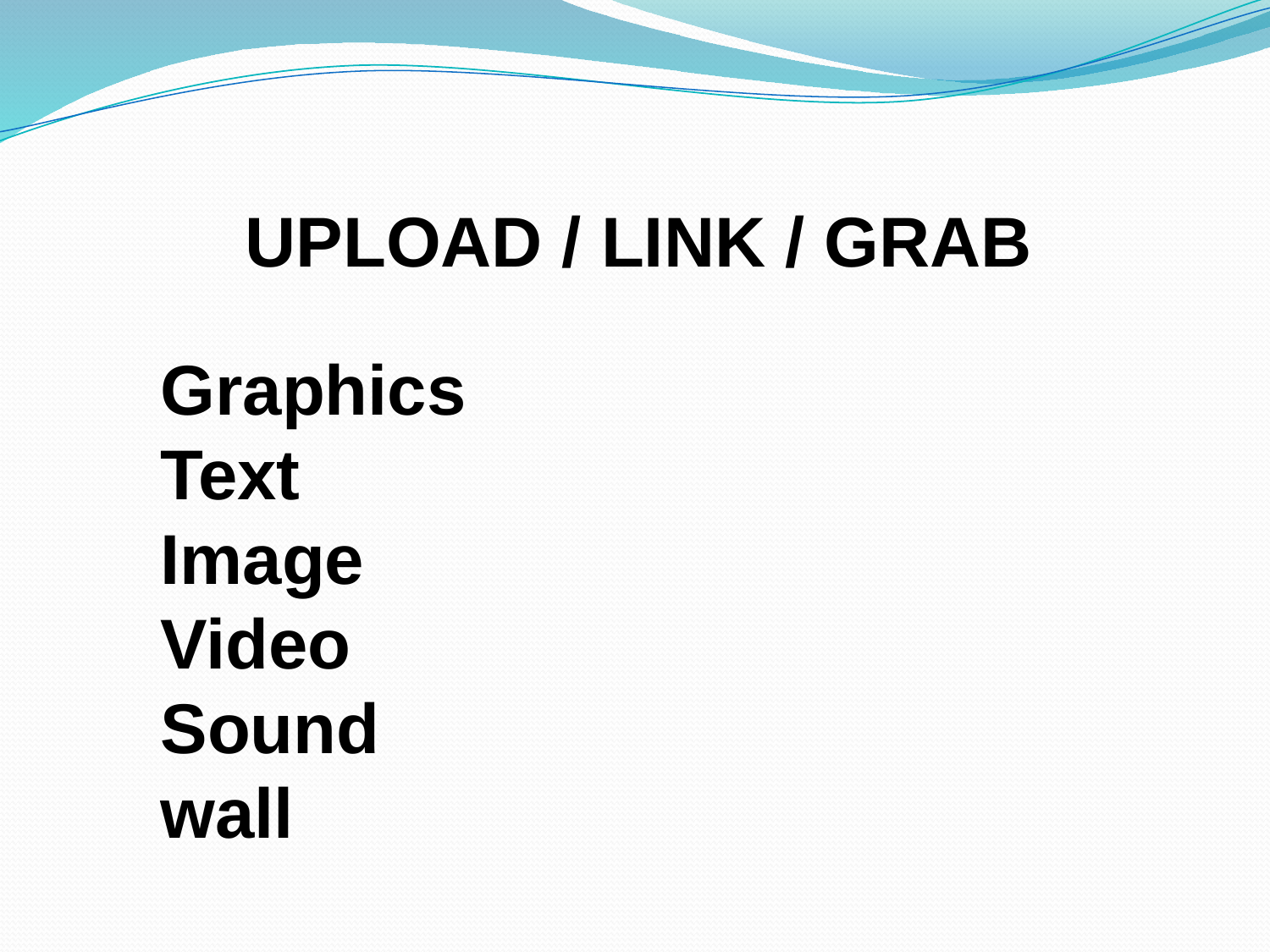

UPLOAD / LINK / GRAB
Graphics
Text
Image
Video
Sound
wall